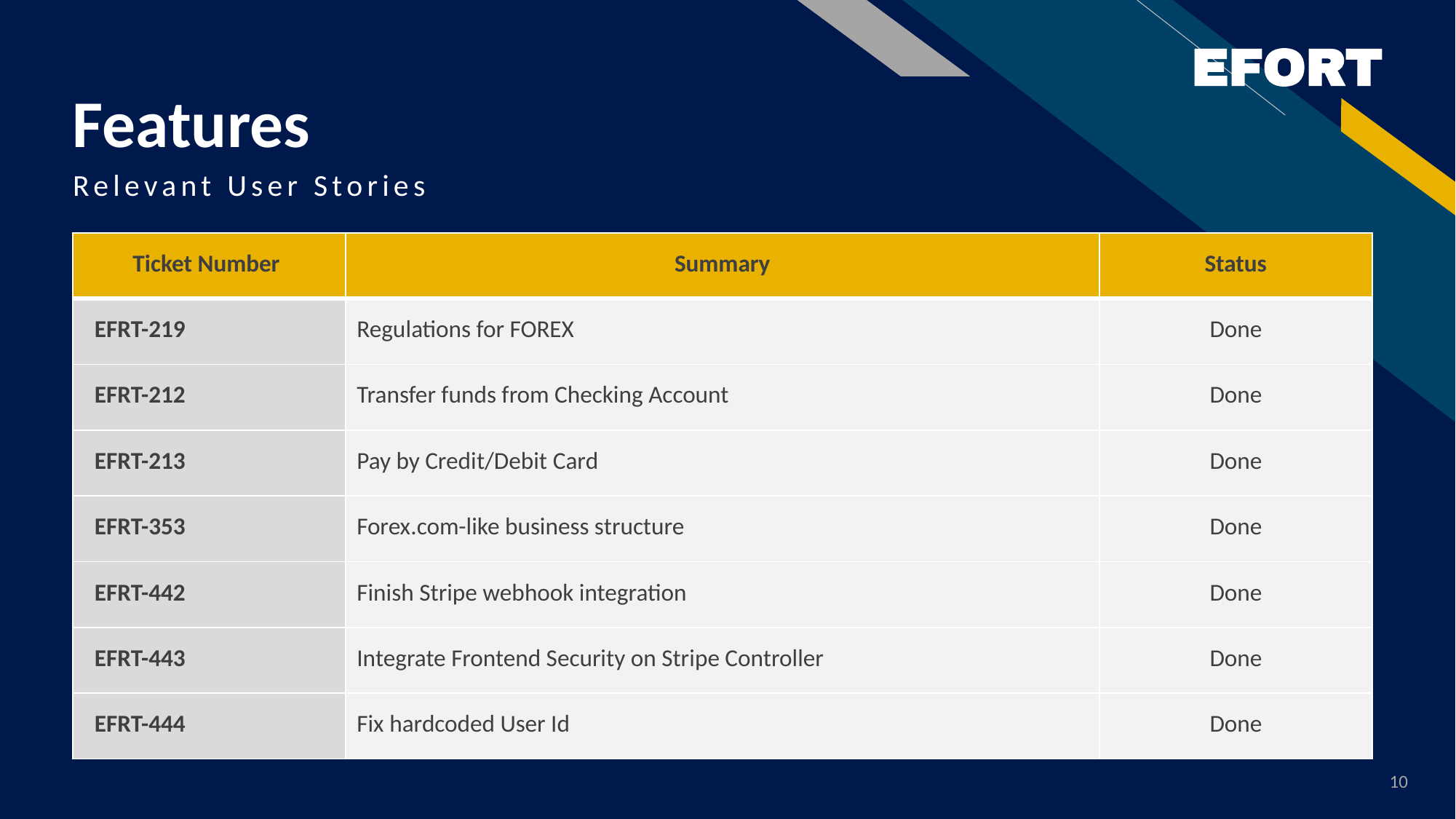

# Features
Relevant User Stories
| Ticket Number | Summary | Status |
| --- | --- | --- |
| EFRT-219 | Regulations for FOREX | Done |
| EFRT-212 | Transfer funds from Checking Account | Done |
| EFRT-213 | Pay by Credit/Debit Card | Done |
| EFRT-353 | Forex.com-like business structure | Done |
| EFRT-442 | Finish Stripe webhook integration | Done |
| EFRT-443 | Integrate Frontend Security on Stripe Controller | Done |
| EFRT-444 | Fix hardcoded User Id | Done |
10